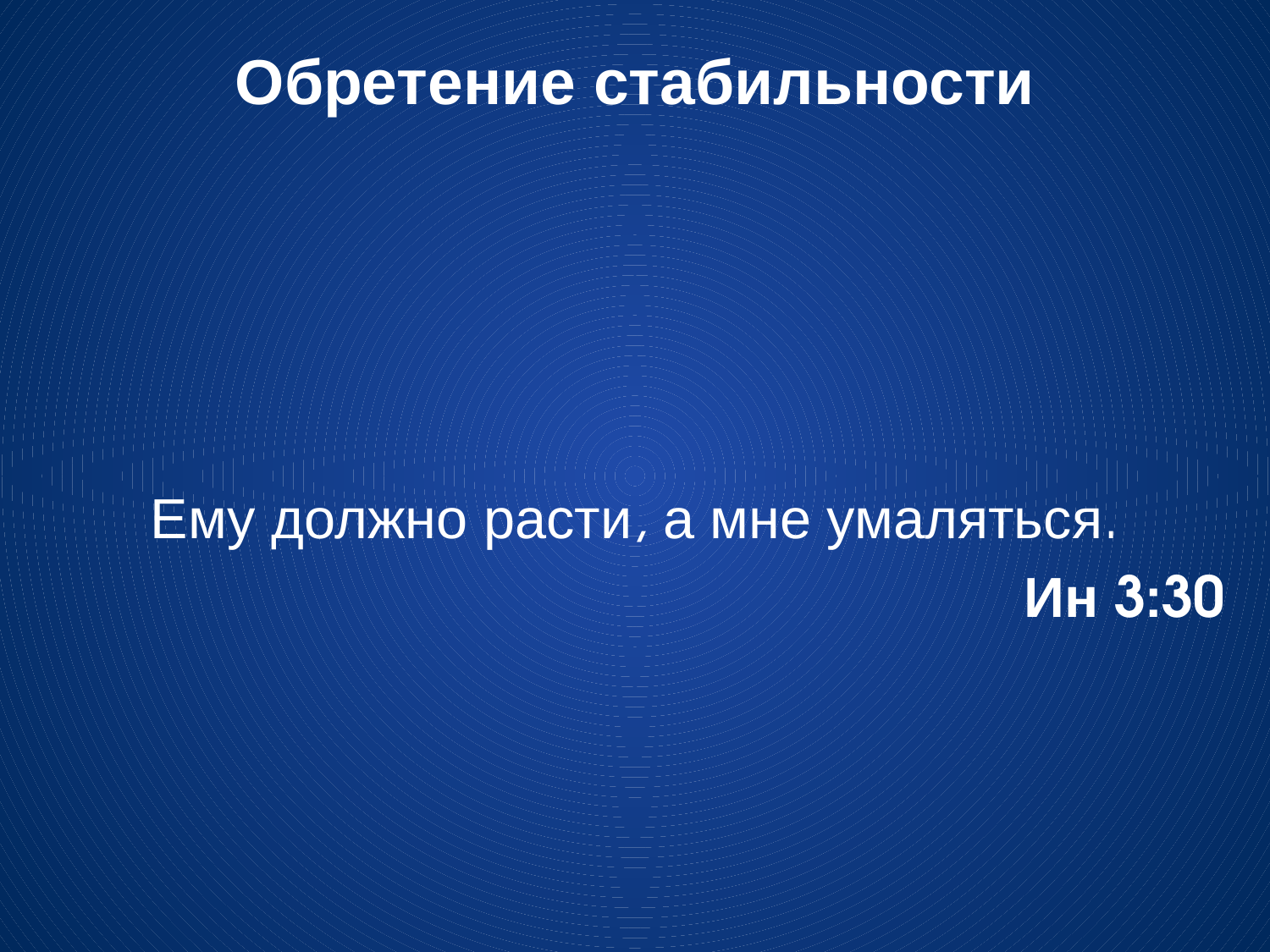

# Обретение стабильности
Ему должно расти, а мне умаляться.
Ин 3:30